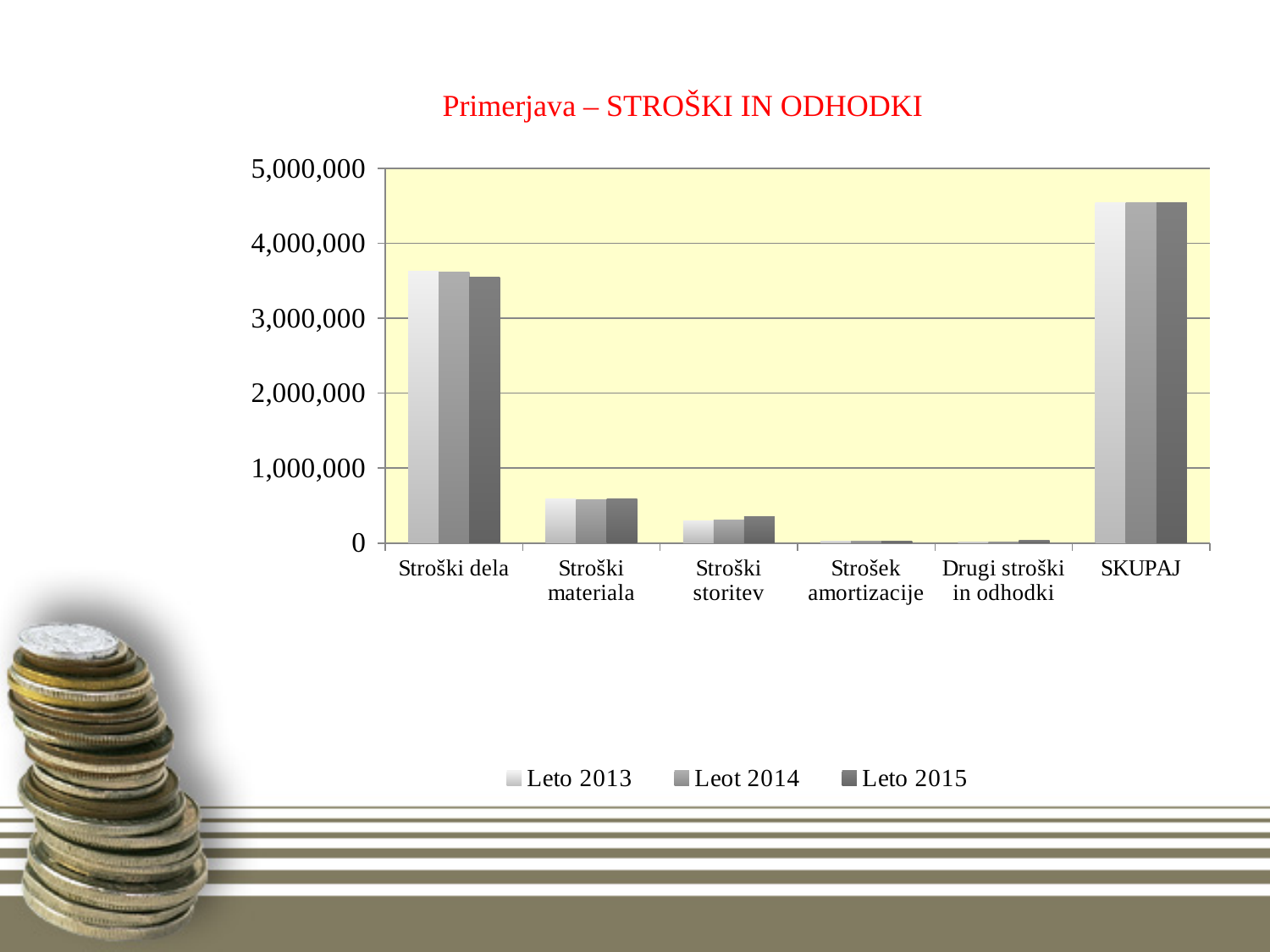

# Primerjava – STROŠKI IN ODHODKI

### Chart

| Category | Leto 2013 | Leot 2014 | Leto 2015 |
|---|---|---|---|
| Stroški dela | 3623498.0 | 3611425.0 | 3547212.0 |
| Stroški materiala | 588796.0 | 578277.0 | 593250.0 |
| Stroški storitev | 296520.0 | 312324.0 | 347560.0 |
| Strošek amortizacije | 21609.0 | 22689.0 | 24015.0 |
| Drugi stroški in odhodki | 13028.0 | 18952.0 | 31076.0 |
| SKUPAJ | 4543451.0 | 4543667.0 | 4543113.0 |